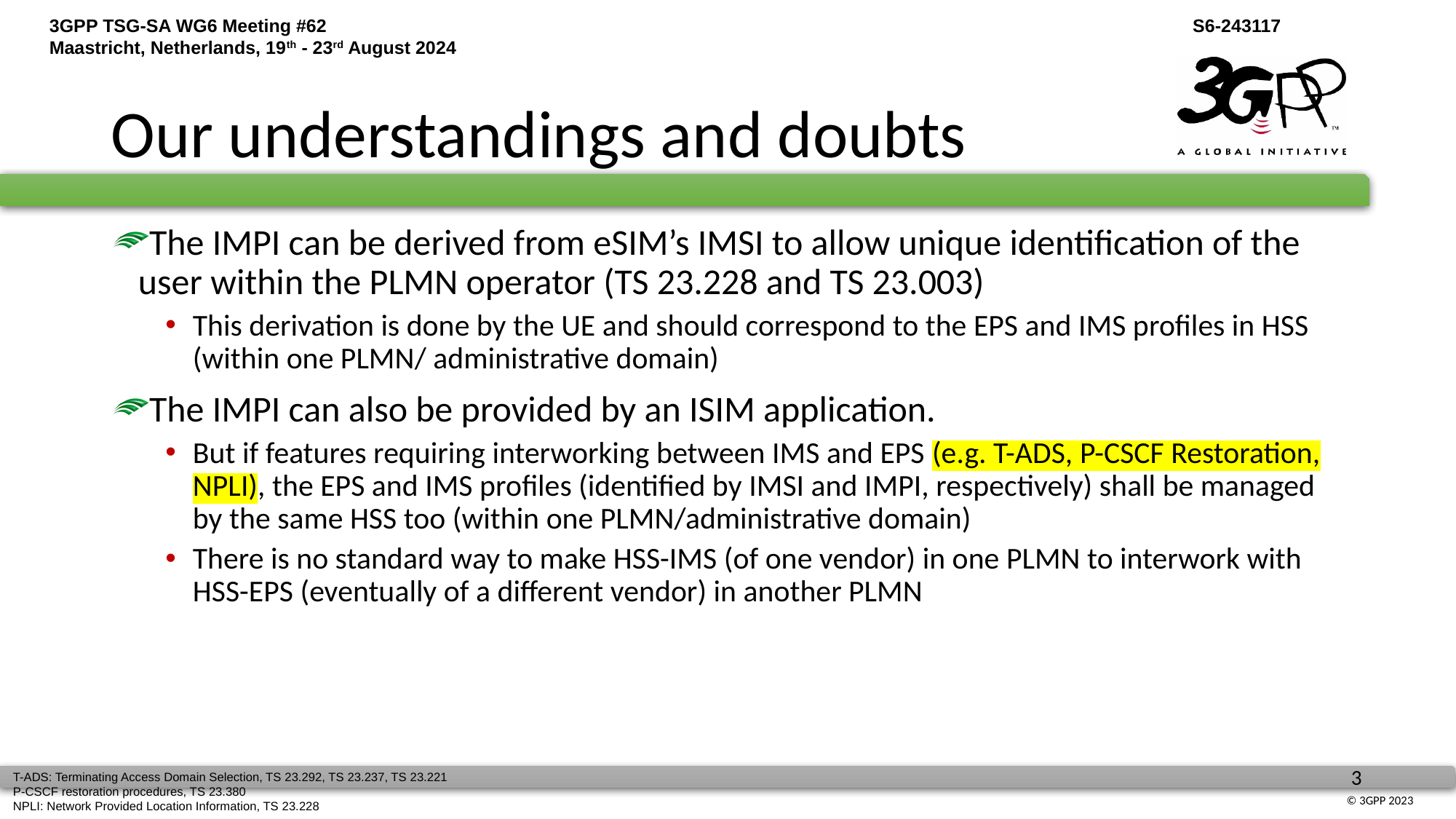

# Our understandings and doubts
The IMPI can be derived from eSIM’s IMSI to allow unique identification of the user within the PLMN operator (TS 23.228 and TS 23.003)
This derivation is done by the UE and should correspond to the EPS and IMS profiles in HSS (within one PLMN/ administrative domain)
The IMPI can also be provided by an ISIM application.
But if features requiring interworking between IMS and EPS (e.g. T-ADS, P-CSCF Restoration, NPLI), the EPS and IMS profiles (identified by IMSI and IMPI, respectively) shall be managed by the same HSS too (within one PLMN/administrative domain)
There is no standard way to make HSS-IMS (of one vendor) in one PLMN to interwork with HSS-EPS (eventually of a different vendor) in another PLMN

T-ADS: Terminating Access Domain Selection, TS 23.292, TS 23.237, TS 23.221
P-CSCF restoration procedures, TS 23.380
NPLI: Network Provided Location Information, TS 23.228